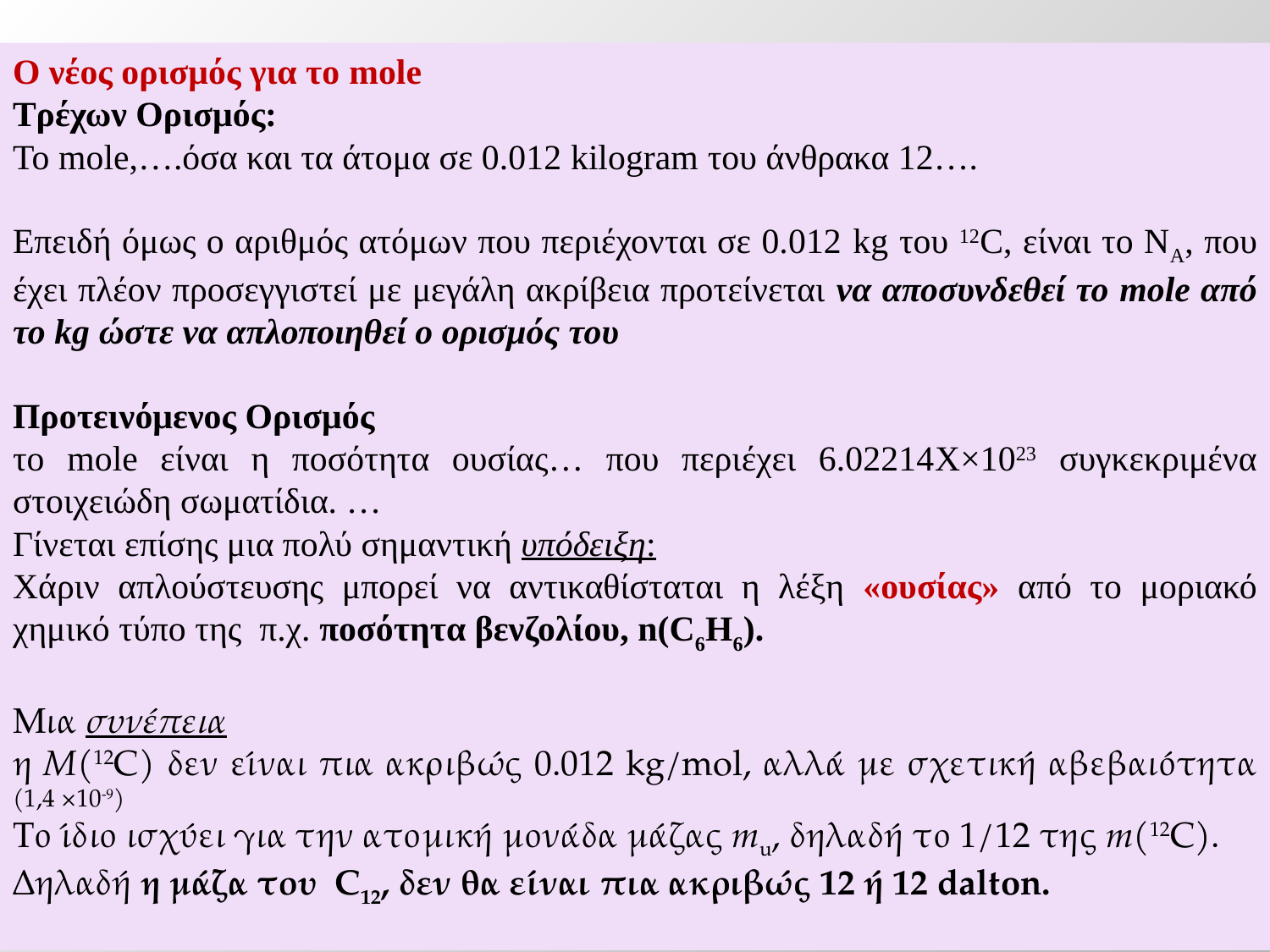

Ο νέος ορισμός για το mole
Τρέχων Ορισμός:
Το mole,….όσα και τα άτομα σε 0.012 kilogram του άνθρακα 12….

Επειδή όμως ο αριθμός ατόμων που περιέχονται σε 0.012 kg του 12C, είναι το ΝΑ, που έχει πλέον προσεγγιστεί με μεγάλη ακρίβεια προτείνεται να αποσυνδεθεί το mole από το kg ώστε να απλοποιηθεί ο ορισμός του

Προτεινόμενος Ορισμός
το mole είναι η ποσότητα ουσίας… που περιέχει 6.02214X×1023 συγκεκριμένα στοιχειώδη σωματίδια. …
Γίνεται επίσης μια πολύ σημαντική υπόδειξη:
Χάριν απλούστευσης μπορεί να αντικαθίσταται η λέξη «ουσίας» από το μοριακό χημικό τύπο της  π.χ. ποσότητα βενζολίου, n(C6H6).

Μια συνέπεια
η M(12C) δεν είναι πια ακριβώς 0.012 kg/mol, αλλά με σχετική αβεβαιότητα (1,4 ×10-9)
Το ίδιο ισχύει για την ατομική μονάδα μάζας mu, δηλαδή το 1/12 της m(12C).
Δηλαδή η μάζα του  C12, δεν θα είναι πια ακριβώς 12 ή 12 dalton.